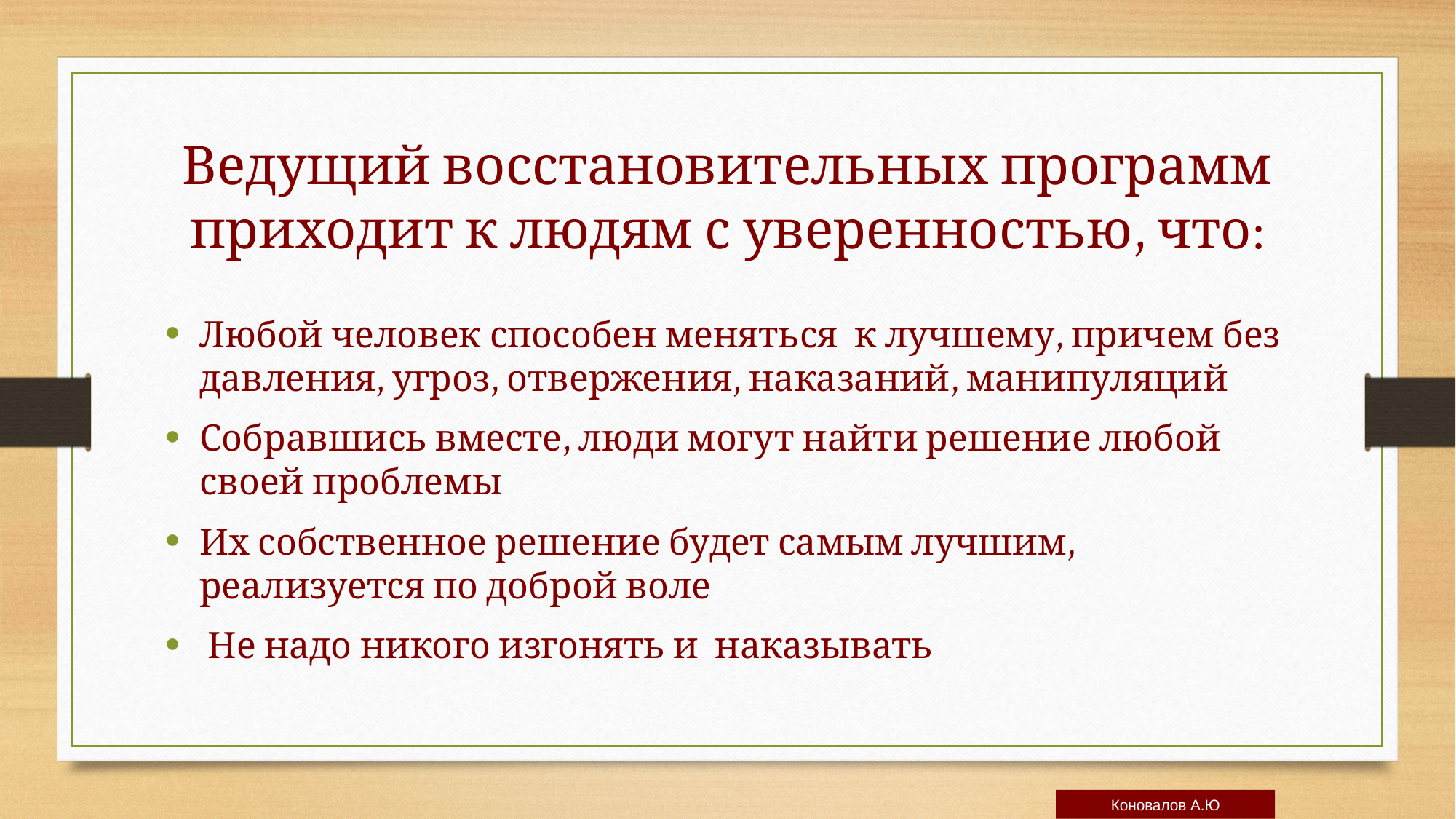

Ведущий восстановительных программ приходит к людям с уверенностью, что:
Любой человек способен меняться  к лучшему, причем без давления, угроз, отвержения, наказаний, манипуляций
Собравшись вместе, люди могут найти решение любой своей проблемы
Их собственное решение будет самым лучшим, реализуется по доброй воле
 Не надо никого изгонять и  наказывать
Коновалов А.Ю